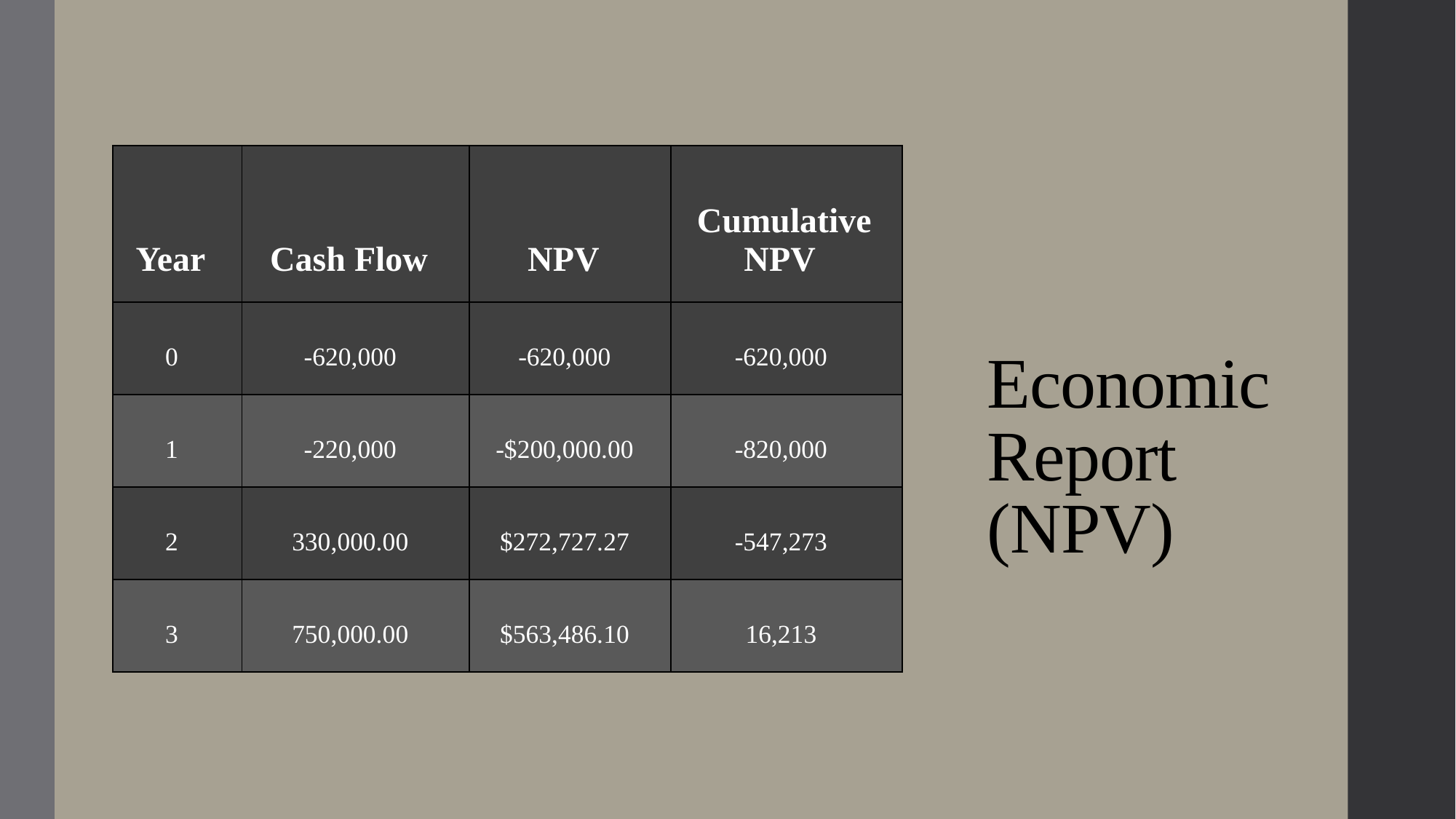

# Economic Report (NPV)
| Year | Cash Flow | NPV | Cumulative NPV |
| --- | --- | --- | --- |
| 0 | -620,000 | -620,000 | -620,000 |
| 1 | -220,000 | -$200,000.00 | -820,000 |
| 2 | 330,000.00 | $272,727.27 | -547,273 |
| 3 | 750,000.00 | $563,486.10 | 16,213 |